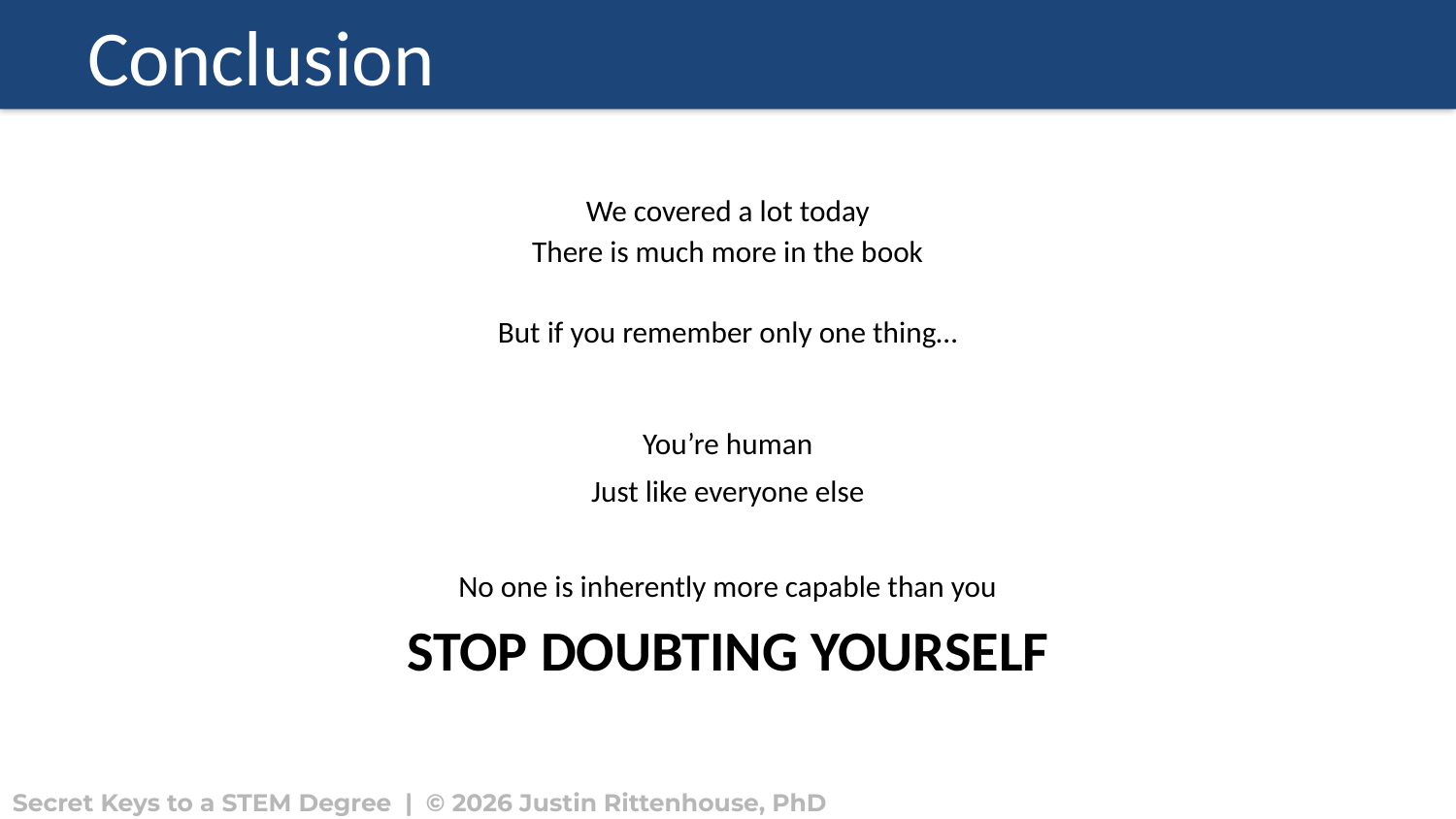

# Conclusion
We covered a lot today
There is much more in the book

But if you remember only one thing…
You’re human
Just like everyone else

No one is inherently more capable than you
STOP DOUBTING YOURSELF